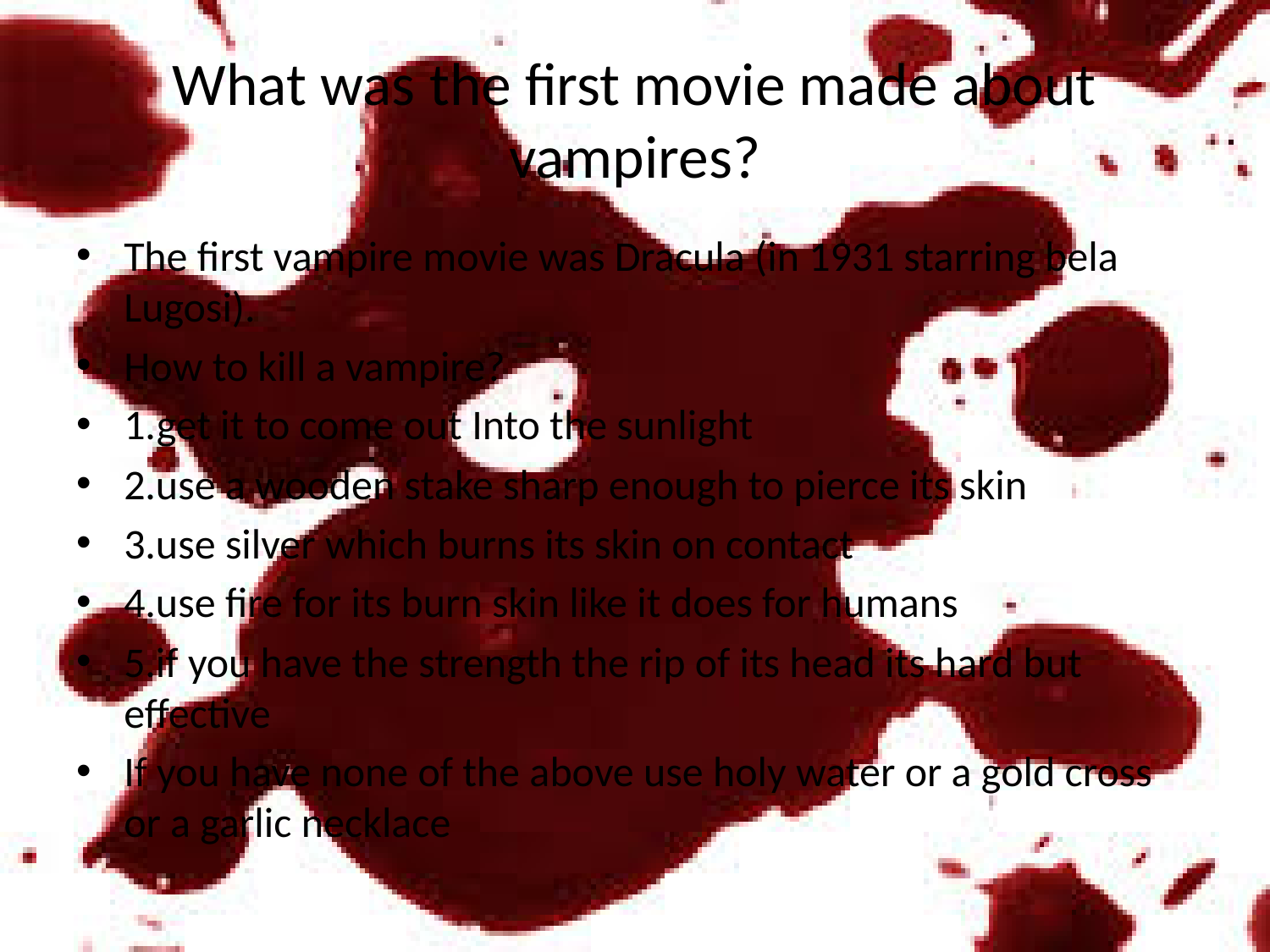

# What was the first movie made about vampires?
The first vampire movie was Dracula (in 1931 starring bela Lugosi).
How to kill a vampire?
1.get it to come out Into the sunlight
2.use a wooden stake sharp enough to pierce its skin
3.use silver which burns its skin on contact
4.use fire for its burn skin like it does for humans
5.if you have the strength the rip of its head its hard but effective
If you have none of the above use holy water or a gold cross or a garlic necklace